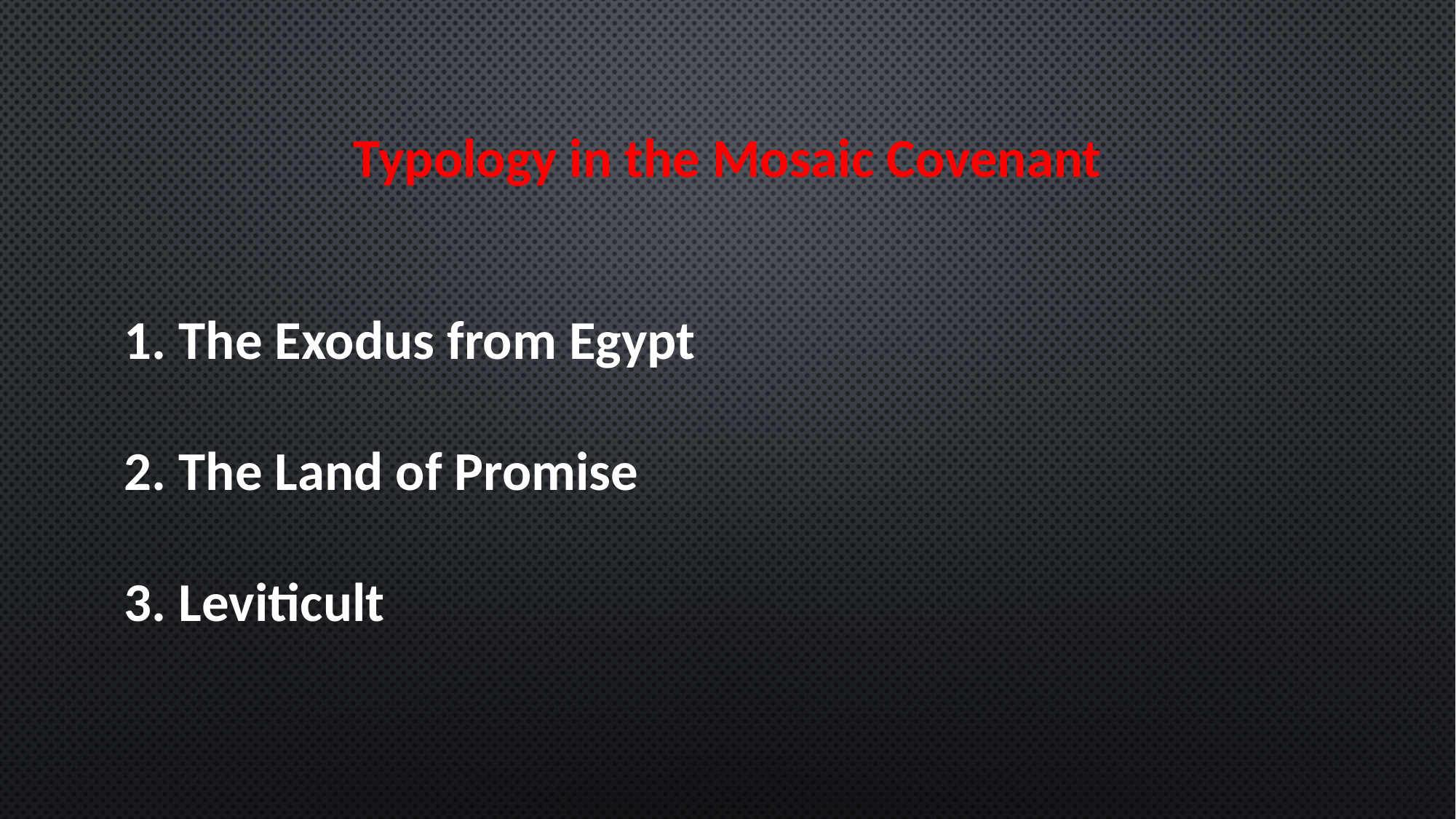

Typology in the Mosaic Covenant

1. The Exodus from Egypt

2. The Land of Promise

3. Leviticult